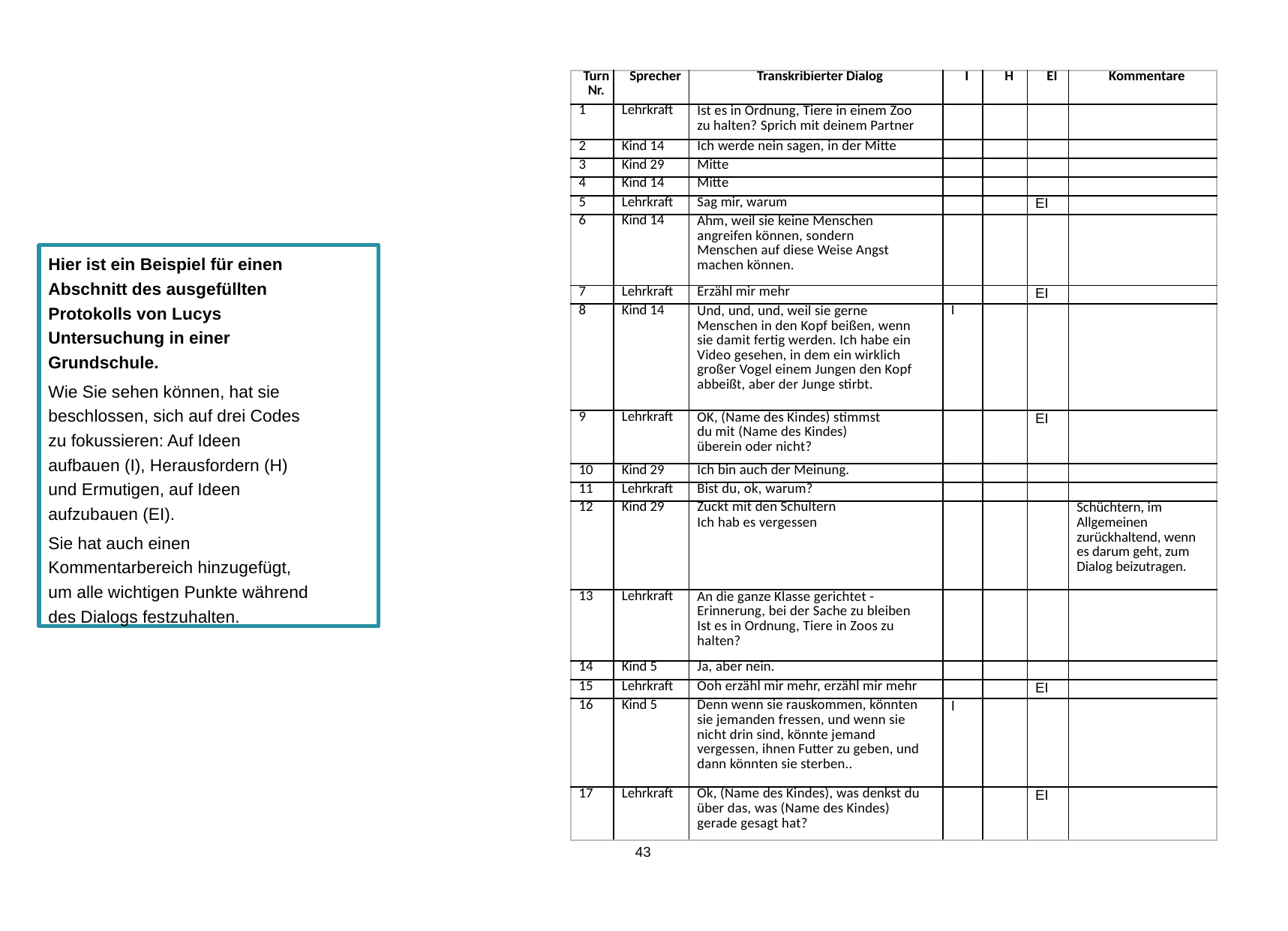

| TurnNr. | Sprecher | Transkribierter Dialog | I | H | EI | Kommentare |
| --- | --- | --- | --- | --- | --- | --- |
| 1 | Lehrkraft | Ist es in Ordnung, Tiere in einem Zoo zu halten? Sprich mit deinem Partner |  |  |  |  |
| 2 | Kind 14 | Ich werde nein sagen, in der Mitte |  |  |  |  |
| 3 | Kind 29 | Mitte |  |  |  |  |
| 4 | Kind 14 | Mitte |  |  |  |  |
| 5 | Lehrkraft | Sag mir, warum |  |  | EI |  |
| 6 | Kind 14 | Ähm, weil sie keine Menschen angreifen können, sondern Menschen auf diese Weise Angst machen können. |  |  |  |  |
| 7 | Lehrkraft | Erzähl mir mehr |  |  | EI |  |
| 8 | Kind 14 | Und, und, und, weil sie gerne Menschen in den Kopf beißen, wenn sie damit fertig werden. Ich habe ein Video gesehen, in dem ein wirklich großer Vogel einem Jungen den Kopf abbeißt, aber der Junge stirbt. | I |  |  |  |
| 9 | Lehrkraft | OK, (Name des Kindes) stimmst du mit (Name des Kindes) überein oder nicht? |  |  | EI |  |
| 10 | Kind 29 | Ich bin auch der Meinung. |  |  |  |  |
| 11 | Lehrkraft | Bist du, ok, warum? |  |  |  |  |
| 12 | Kind 29 | Zuckt mit den Schultern Ich hab es vergessen |  |  |  | Schüchtern, im Allgemeinen zurückhaltend, wenn es darum geht, zum Dialog beizutragen. |
| 13 | Lehrkraft | An die ganze Klasse gerichtet - Erinnerung, bei der Sache zu bleiben Ist es in Ordnung, Tiere in Zoos zu halten? |  |  |  |  |
| 14 | Kind 5 | Ja, aber nein. |  |  |  |  |
| 15 | Lehrkraft | Ooh erzähl mir mehr, erzähl mir mehr |  |  | EI |  |
| 16 | Kind 5 | Denn wenn sie rauskommen, könnten sie jemanden fressen, und wenn sie nicht drin sind, könnte jemand vergessen, ihnen Futter zu geben, und dann könnten sie sterben.. | I |  |  |  |
| 17 | Lehrkraft | Ok, (Name des Kindes), was denkst du über das, was (Name des Kindes) gerade gesagt hat? |  |  | EI |  |
Hier ist ein Beispiel für einen Abschnitt des ausgefüllten Protokolls von Lucys Untersuchung in einer Grundschule.
Wie Sie sehen können, hat sie beschlossen, sich auf drei Codes zu fokussieren: Auf Ideen aufbauen (I), Herausfordern (H) und Ermutigen, auf Ideen aufzubauen (EI).
Sie hat auch einen Kommentarbereich hinzugefügt, um alle wichtigen Punkte während des Dialogs festzuhalten.
43